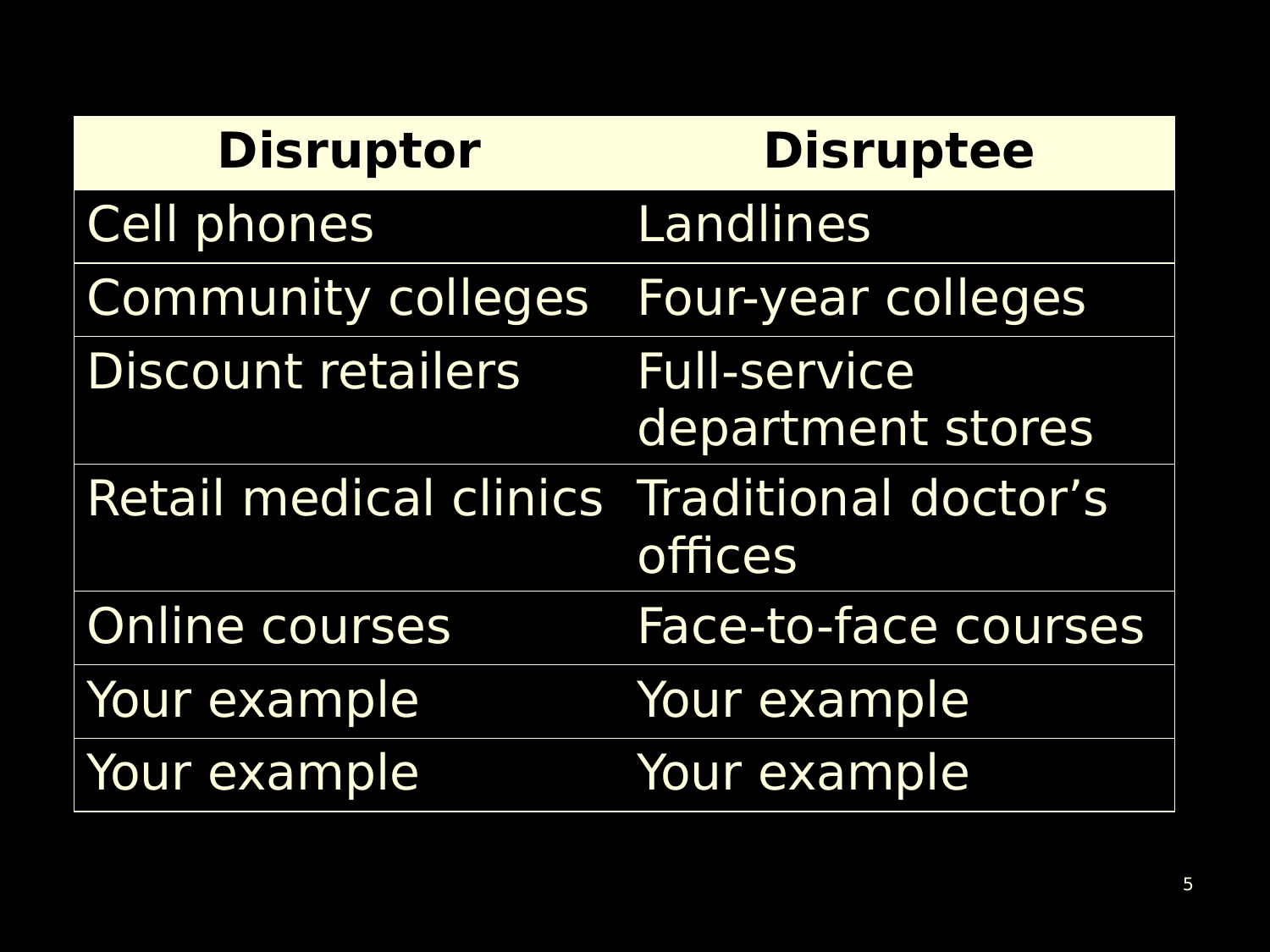

| Disruptor | Disruptee |
| --- | --- |
| Cell phones | Landlines |
| Community colleges | Four-year colleges |
| Discount retailers | Full-service department stores |
| Retail medical clinics | Traditional doctor’s offices |
| Online courses | Face-to-face courses |
| Your example | Your example |
| Your example | Your example |
5